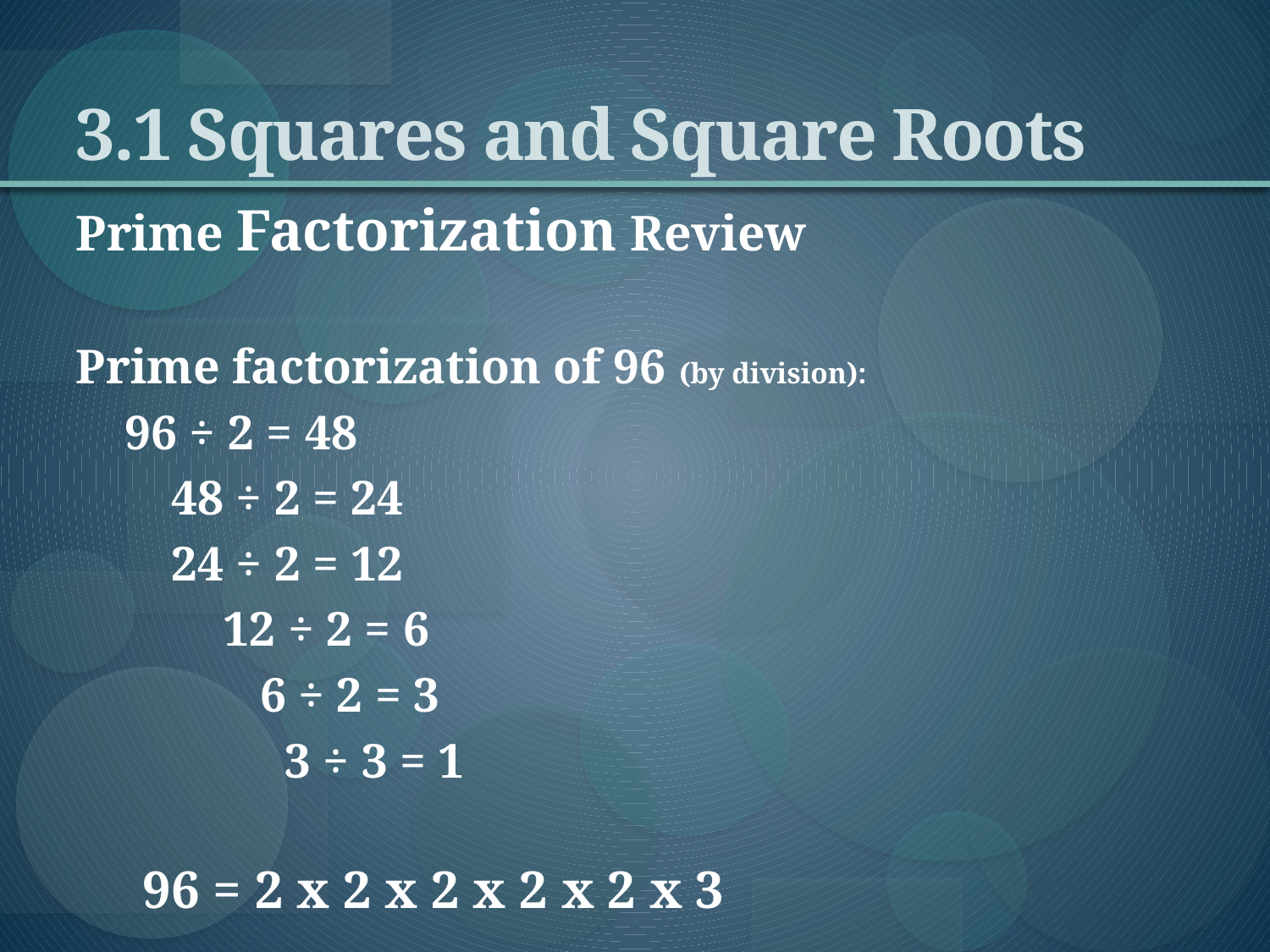

# 3.1 Squares and Square Roots
Prime Factorization Review

Prime factorization of 96 (by division):
    96 ÷ 2 = 48
	     48 ÷ 2 = 24
		     24 ÷ 2 = 12
            12 ÷ 2 = 6
               6 ÷ 2 = 3
                 3 ÷ 3 = 1
     96 = 2 x 2 x 2 x 2 x 2 x 3